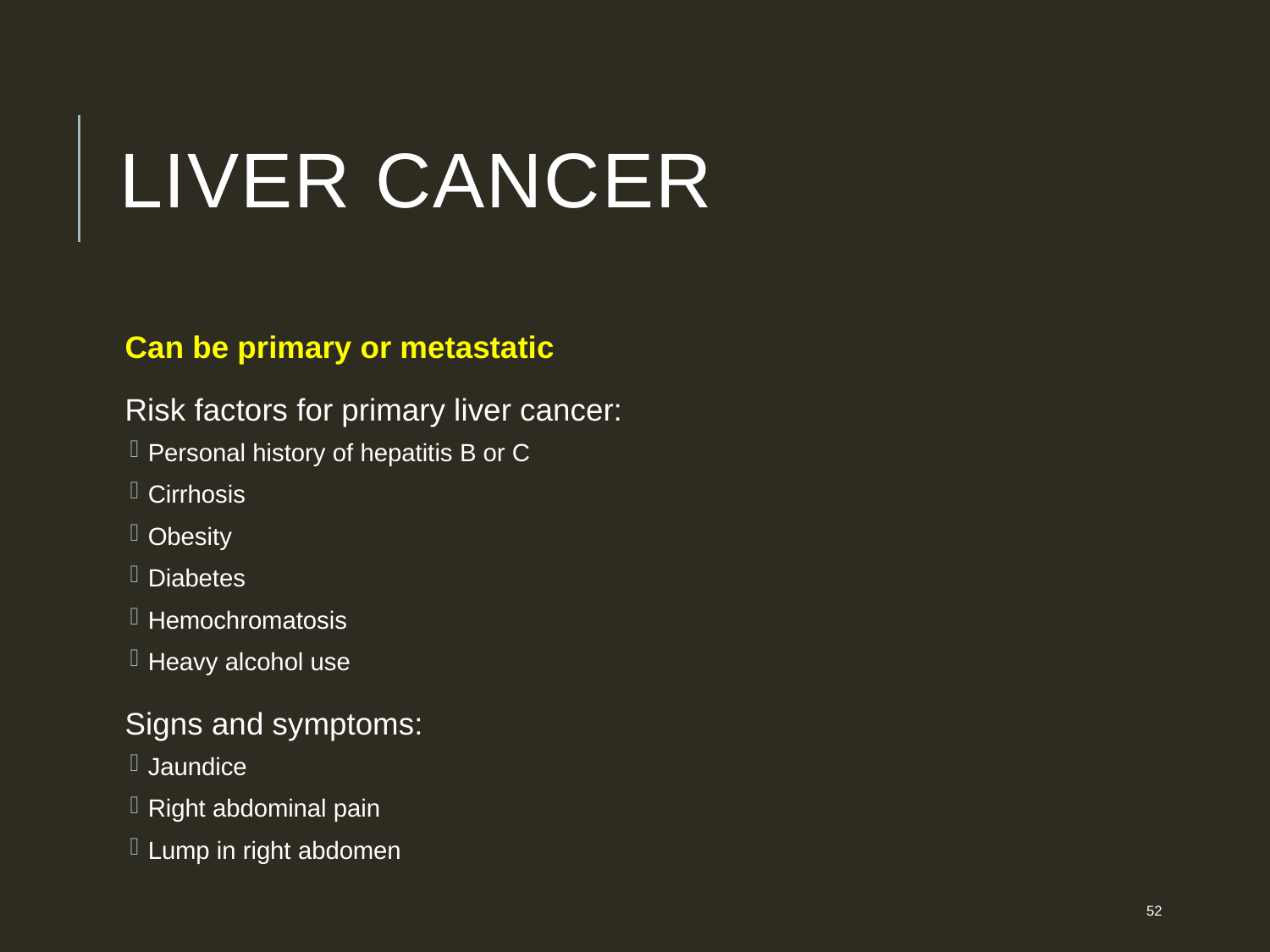

# Liver Cancer
Can be primary or metastatic
Risk factors for primary liver cancer:
Personal history of hepatitis B or C
Cirrhosis
Obesity
Diabetes
Hemochromatosis
Heavy alcohol use
Signs and symptoms:
Jaundice
Right abdominal pain
Lump in right abdomen
 52